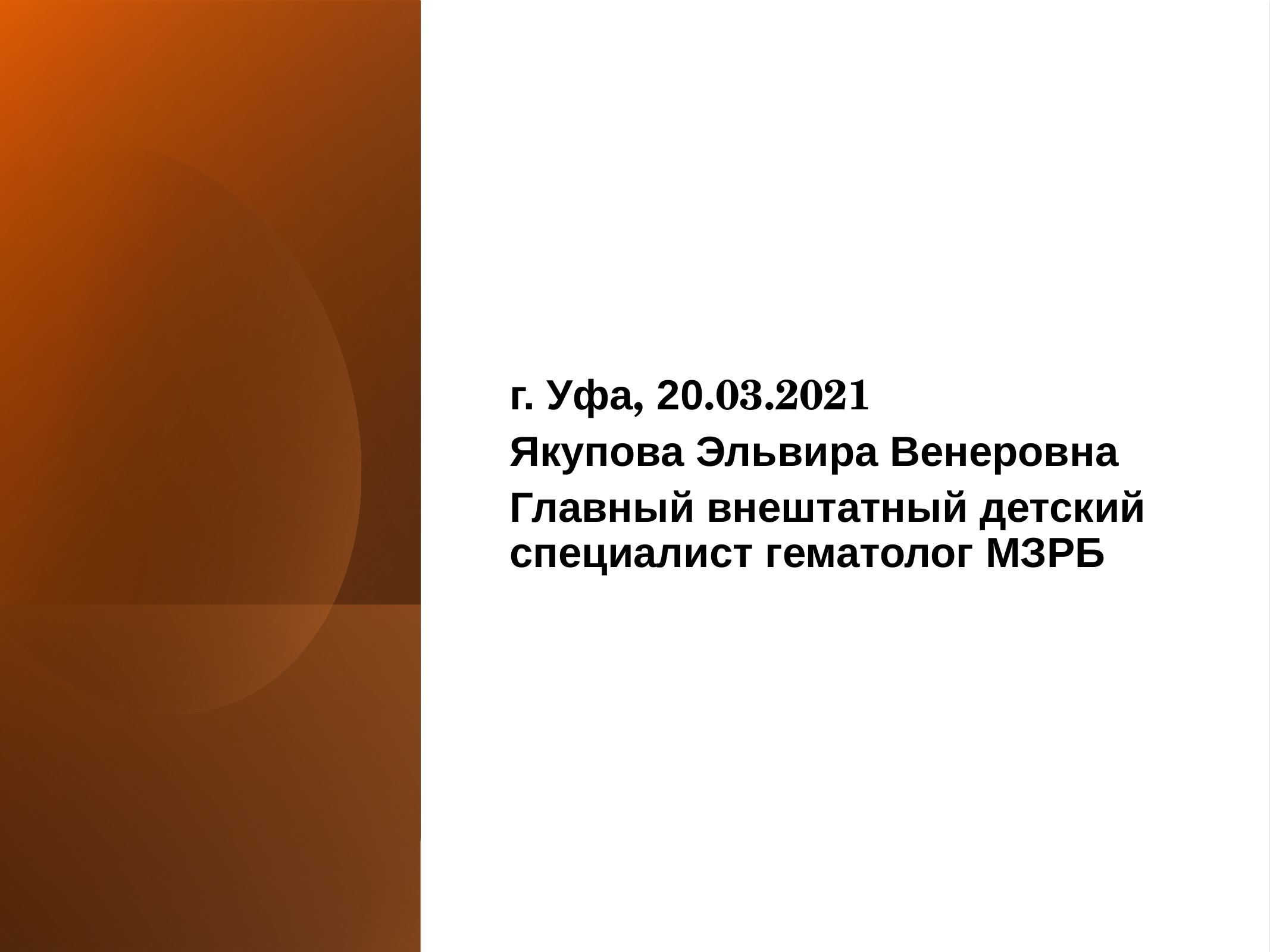

г. Уфа, 20.03.2021
Якупова Эльвира Венеровна
Главный внештатный детский специалист гематолог МЗРБ